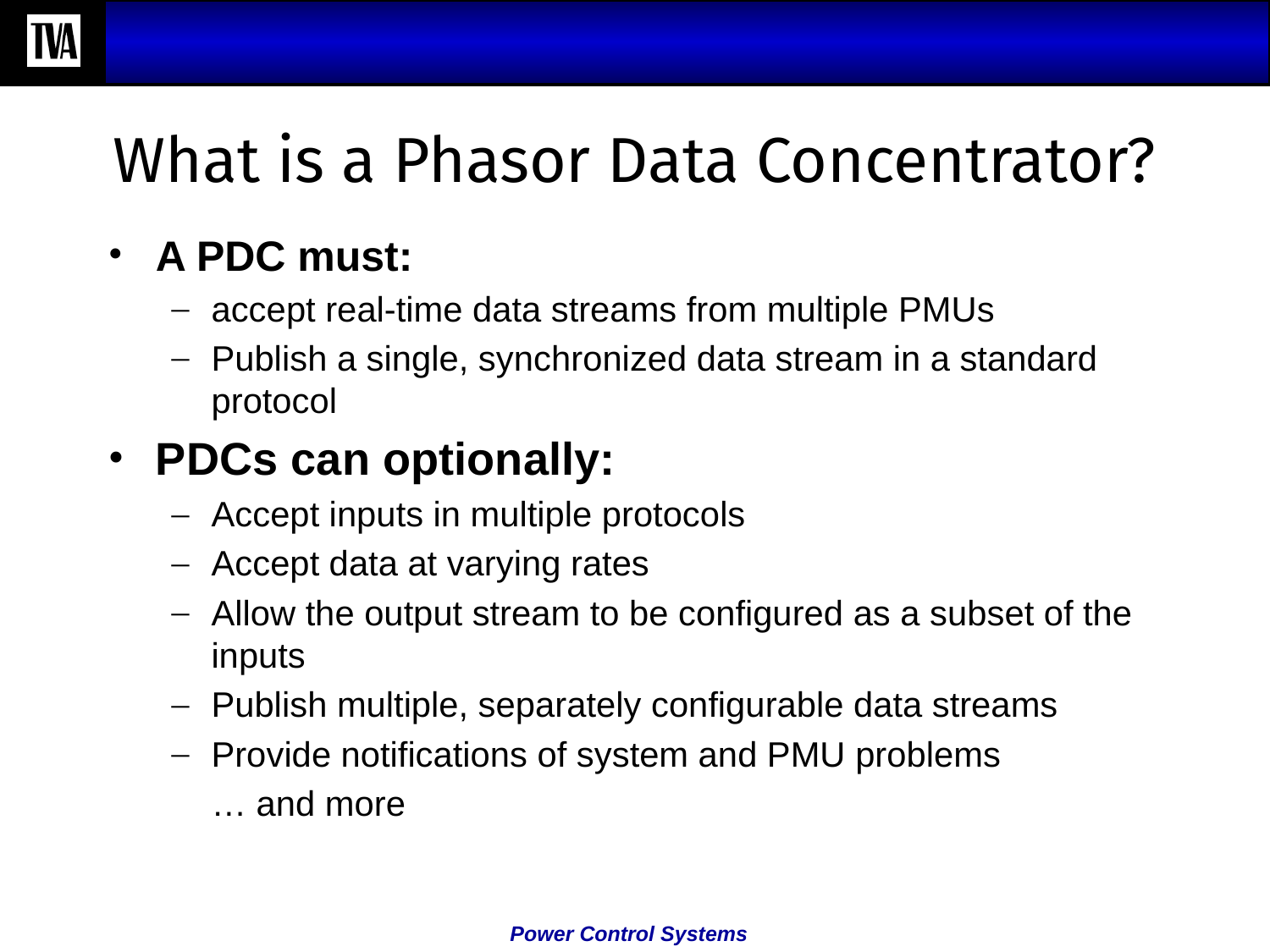

# What is a Phasor Data Concentrator?
A PDC must:
accept real-time data streams from multiple PMUs
Publish a single, synchronized data stream in a standard protocol
PDCs can optionally:
Accept inputs in multiple protocols
Accept data at varying rates
Allow the output stream to be configured as a subset of the inputs
Publish multiple, separately configurable data streams
Provide notifications of system and PMU problems
	… and more